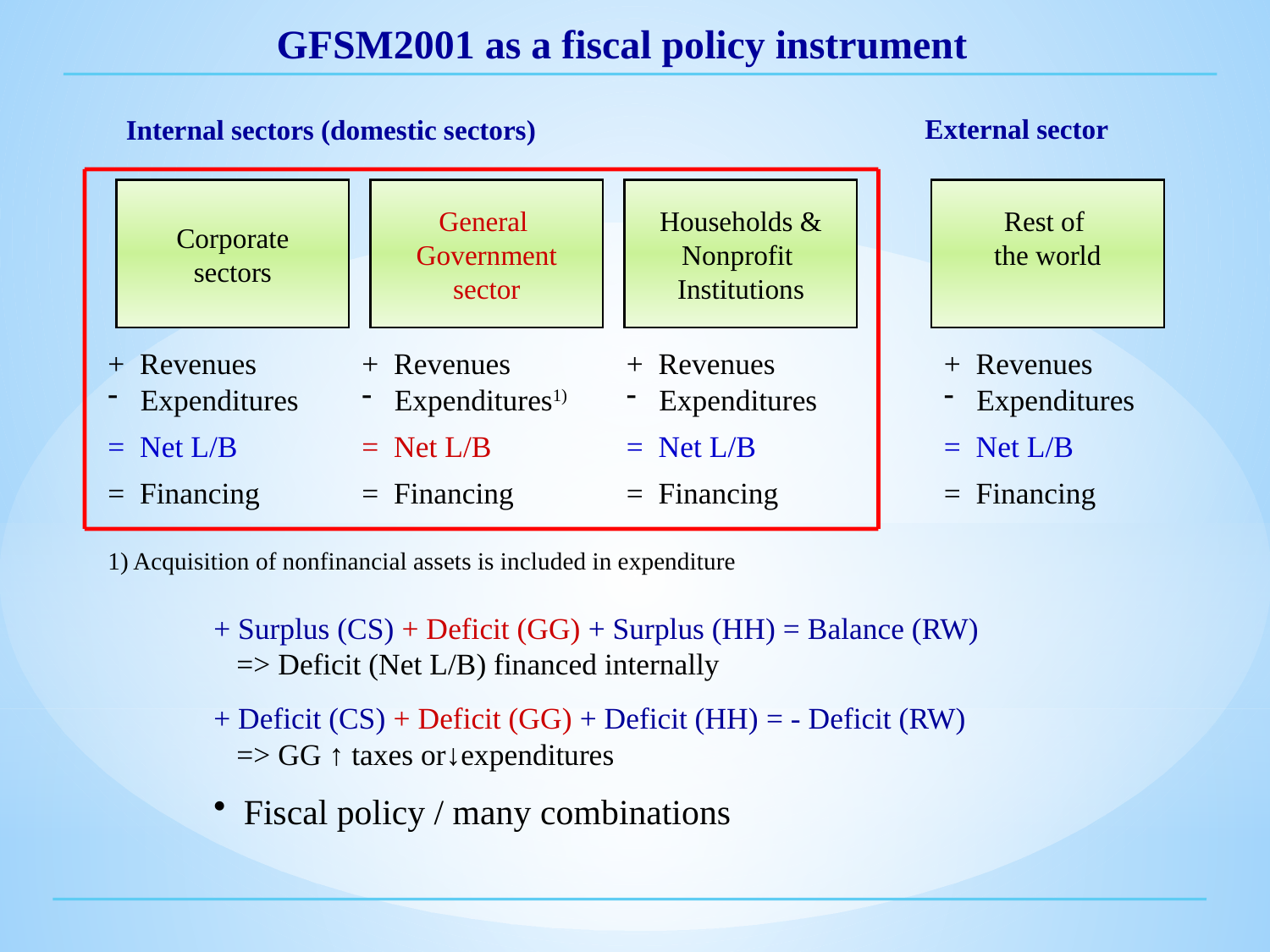

GFSM2001 as a fiscal policy instrument

 External sector

Internal sectors (domestic sectors)

Corporate
sectors
General
Government
sector
Households &
Nonprofit
Institutions
Rest of
the world

+  Revenues
   Expenditures

=  Net L/B

=  Financing

+  Revenues
   Expenditures1)

=  Net L/B

=  Financing

+  Revenues
   Expenditures

=  Net L/B

=  Financing

+  Revenues
   Expenditures

=  Net L/B

=  Financing

1) Acquisition of nonfinancial assets is included in expenditure
+ Surplus (CS) + Deficit (GG) + Surplus (HH) = Balance (RW)
   => Deficit (Net L/B) financed internally

+ Deficit (CS) + Deficit (GG) + Deficit (HH) = - Deficit (RW)
   => GG ↑ taxes or↓expenditures

  Fiscal policy / many combinations